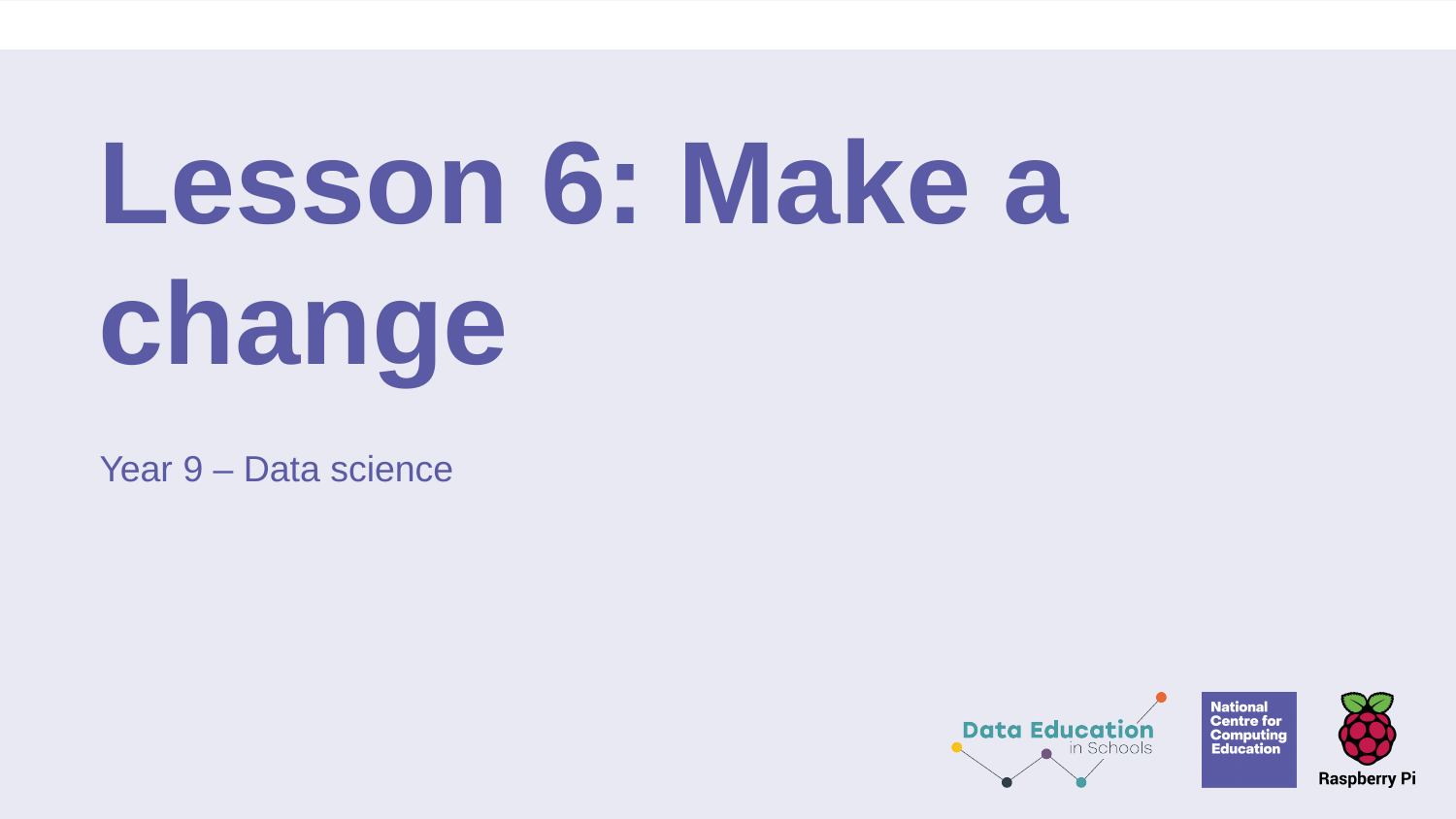

# Lesson 6: Make a change
Year 9 – Data science